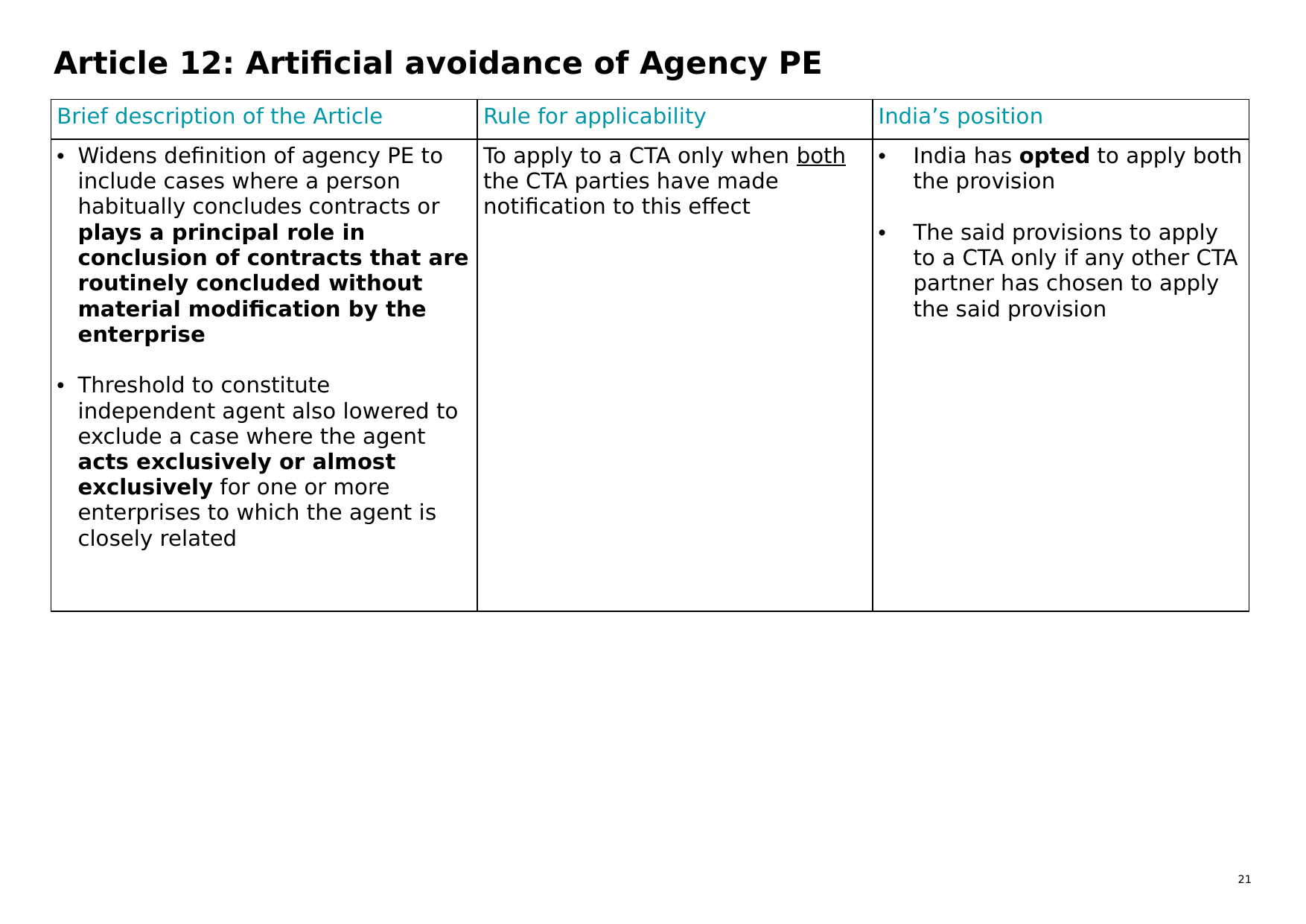

# Article 12: Artificial avoidance of Agency PE
| Brief description of the Article | Rule for applicability | India’s position |
| --- | --- | --- |
| Widens definition of agency PE to include cases where a person habitually concludes contracts or plays a principal role in conclusion of contracts that are routinely concluded without material modification by the enterprise Threshold to constitute independent agent also lowered to exclude a case where the agent acts exclusively or almost exclusively for one or more enterprises to which the agent is closely related | To apply to a CTA only when both the CTA parties have made notification to this effect | India has opted to apply both the provision The said provisions to apply to a CTA only if any other CTA partner has chosen to apply the said provision |